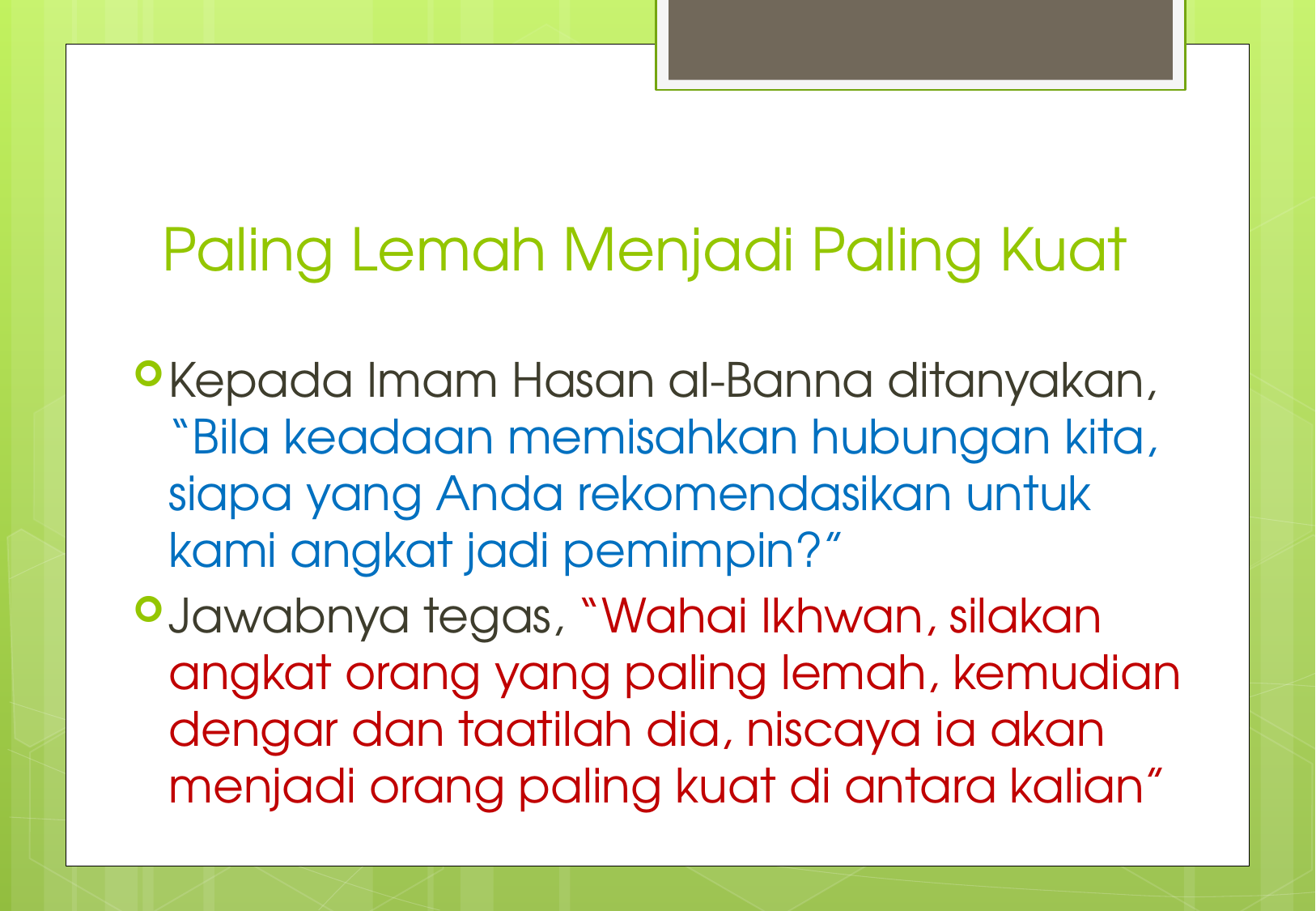

# Paling Lemah Menjadi Paling Kuat
Kepada Imam Hasan al-Banna ditanyakan, “Bila keadaan memisahkan hubungan kita, siapa yang Anda rekomendasikan untuk kami angkat jadi pemimpin?”
Jawabnya tegas, “Wahai Ikhwan, silakan angkat orang yang paling lemah, kemudian dengar dan taatilah dia, niscaya ia akan menjadi orang paling kuat di antara kalian”